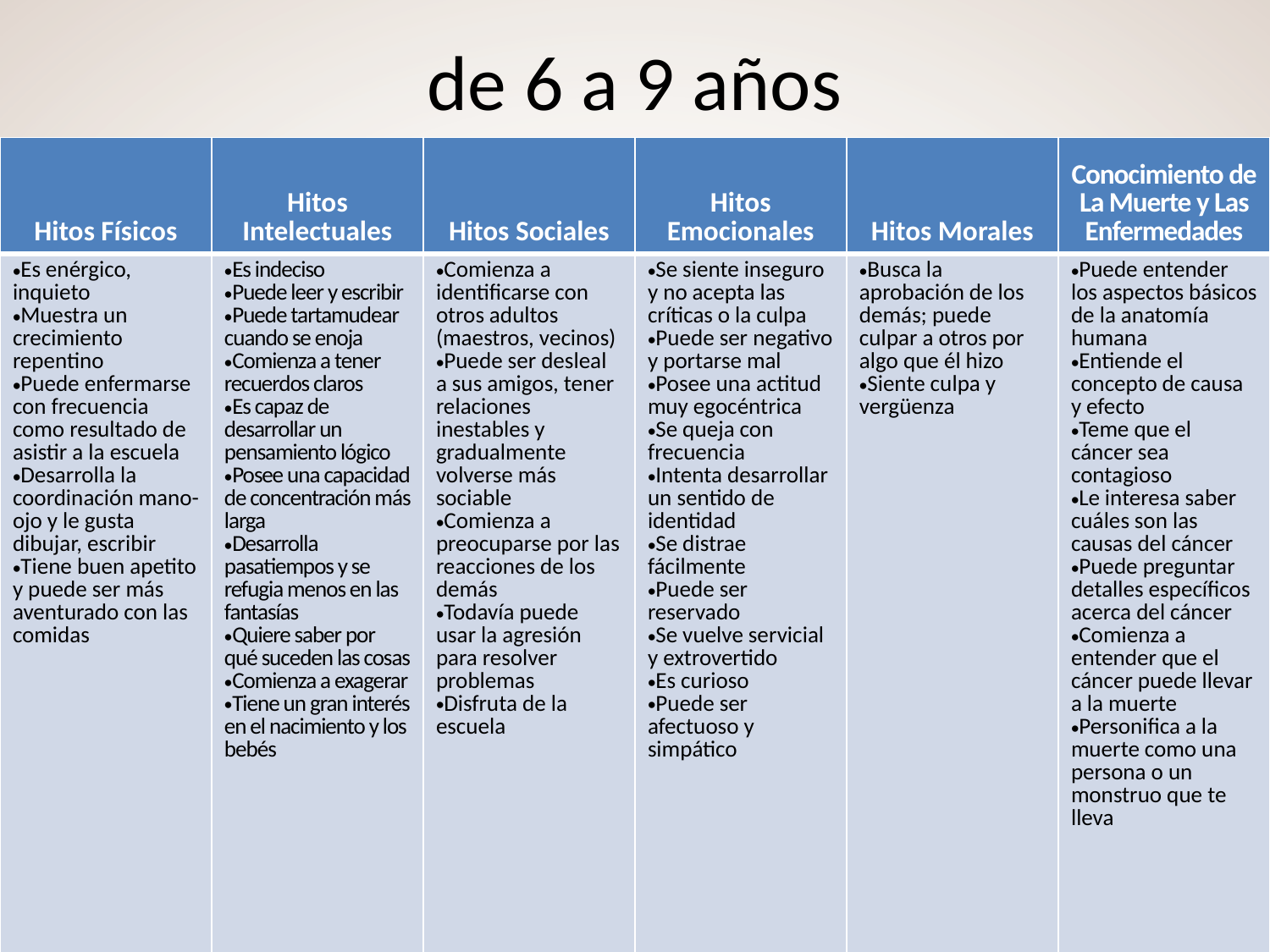

# de 6 a 9 años
| Hitos Físicos | Hitos Intelectuales | Hitos Sociales | Hitos Emocionales | Hitos Morales | Conocimiento de La Muerte y Las Enfermedades |
| --- | --- | --- | --- | --- | --- |
| Es enérgico, inquieto Muestra un crecimiento repentino Puede enfermarse con frecuencia como resultado de asistir a la escuela Desarrolla la coordinación mano-ojo y le gusta dibujar, escribir Tiene buen apetito y puede ser más aventurado con las comidas | Es indeciso Puede leer y escribir Puede tartamudear cuando se enoja Comienza a tener recuerdos claros Es capaz de desarrollar un pensamiento lógico Posee una capacidad de concentración más larga Desarrolla pasatiempos y se refugia menos en las fantasías Quiere saber por qué suceden las cosas Comienza a exagerar Tiene un gran interés en el nacimiento y los bebés | Comienza a identificarse con otros adultos (maestros, vecinos) Puede ser desleal a sus amigos, tener relaciones inestables y gradualmente volverse más sociable Comienza a preocuparse por las reacciones de los demás Todavía puede usar la agresión para resolver problemas Disfruta de la escuela | Se siente inseguro y no acepta las críticas o la culpa Puede ser negativo y portarse mal Posee una actitud muy egocéntrica Se queja con frecuencia Intenta desarrollar un sentido de identidad Se distrae fácilmente Puede ser reservado Se vuelve servicial y extrovertido Es curioso Puede ser afectuoso y simpático | Busca la aprobación de los demás; puede culpar a otros por algo que él hizo Siente culpa y vergüenza | Puede entender los aspectos básicos de la anatomía humana Entiende el concepto de causa y efecto Teme que el cáncer sea contagioso Le interesa saber cuáles son las causas del cáncer Puede preguntar detalles específicos acerca del cáncer Comienza a entender que el cáncer puede llevar a la muerte Personifica a la muerte como una persona o un monstruo que te lleva |